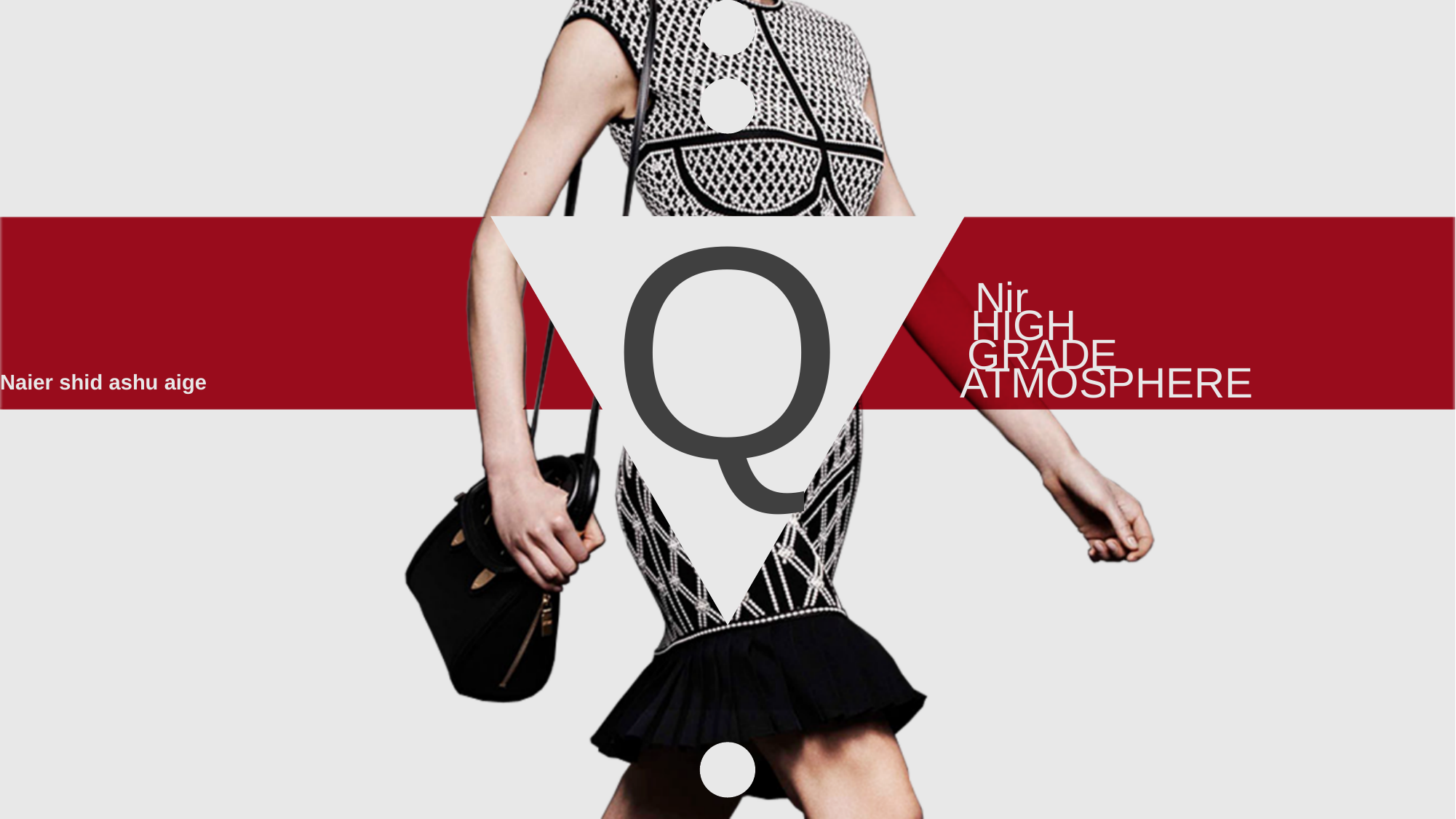

Q

Nir
HIGH
GRADE
ATMOSPHERE
Naier shid ashu aige